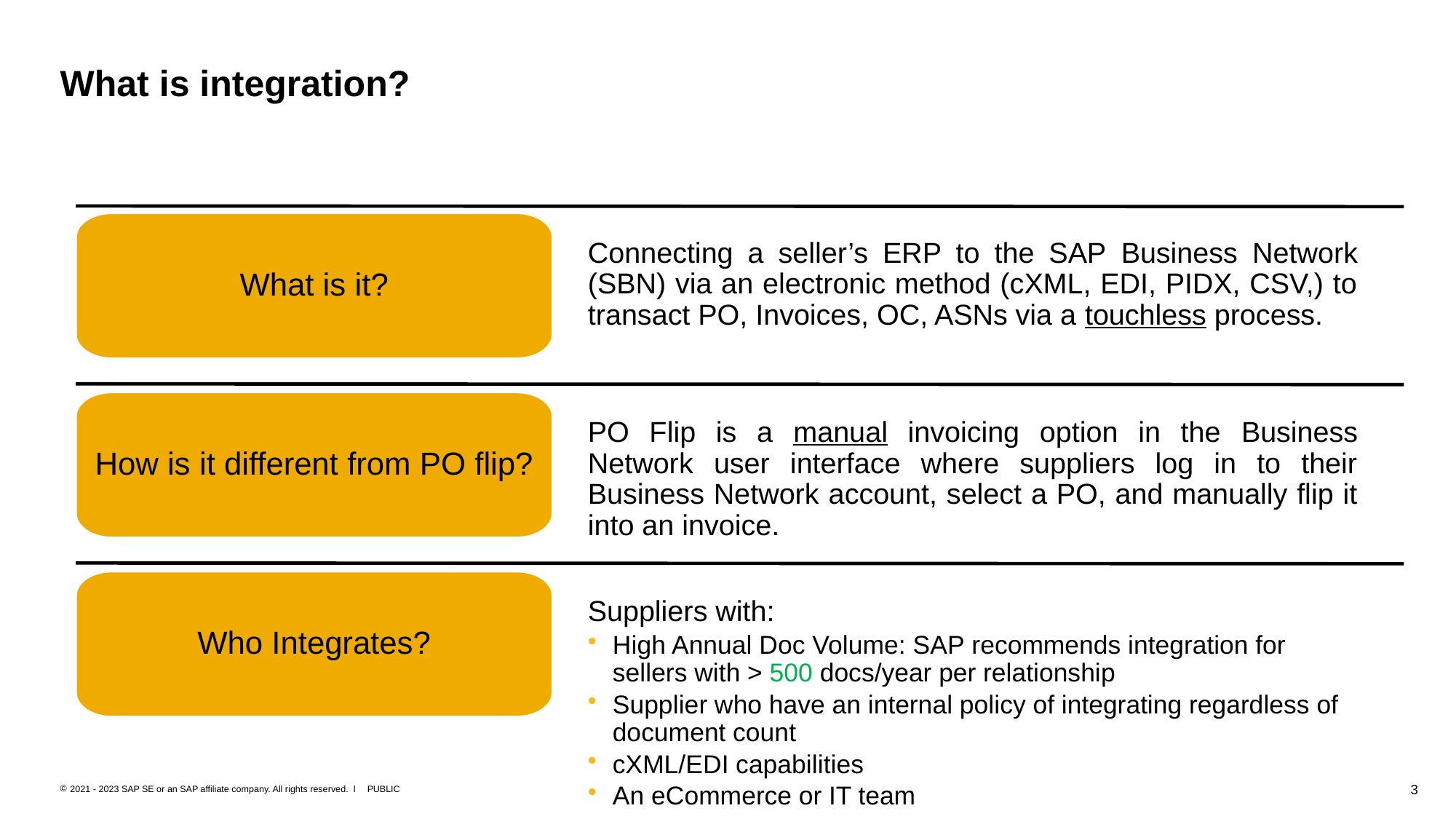

# What is integration?
What is it?
Connecting a seller’s ERP to the SAP Business Network (SBN) via an electronic method (cXML, EDI, PIDX, CSV,) to transact PO, Invoices, OC, ASNs via a touchless process.
How is it different from PO flip?
PO Flip is a manual invoicing option in the Business Network user interface where suppliers log in to their Business Network account, select a PO, and manually flip it into an invoice.
Suppliers with:
High Annual Doc Volume: SAP recommends integration for sellers with > 500 docs/year per relationship
Supplier who have an internal policy of integrating regardless of document count
cXML/EDI capabilities
An eCommerce or IT team
Who Integrates?